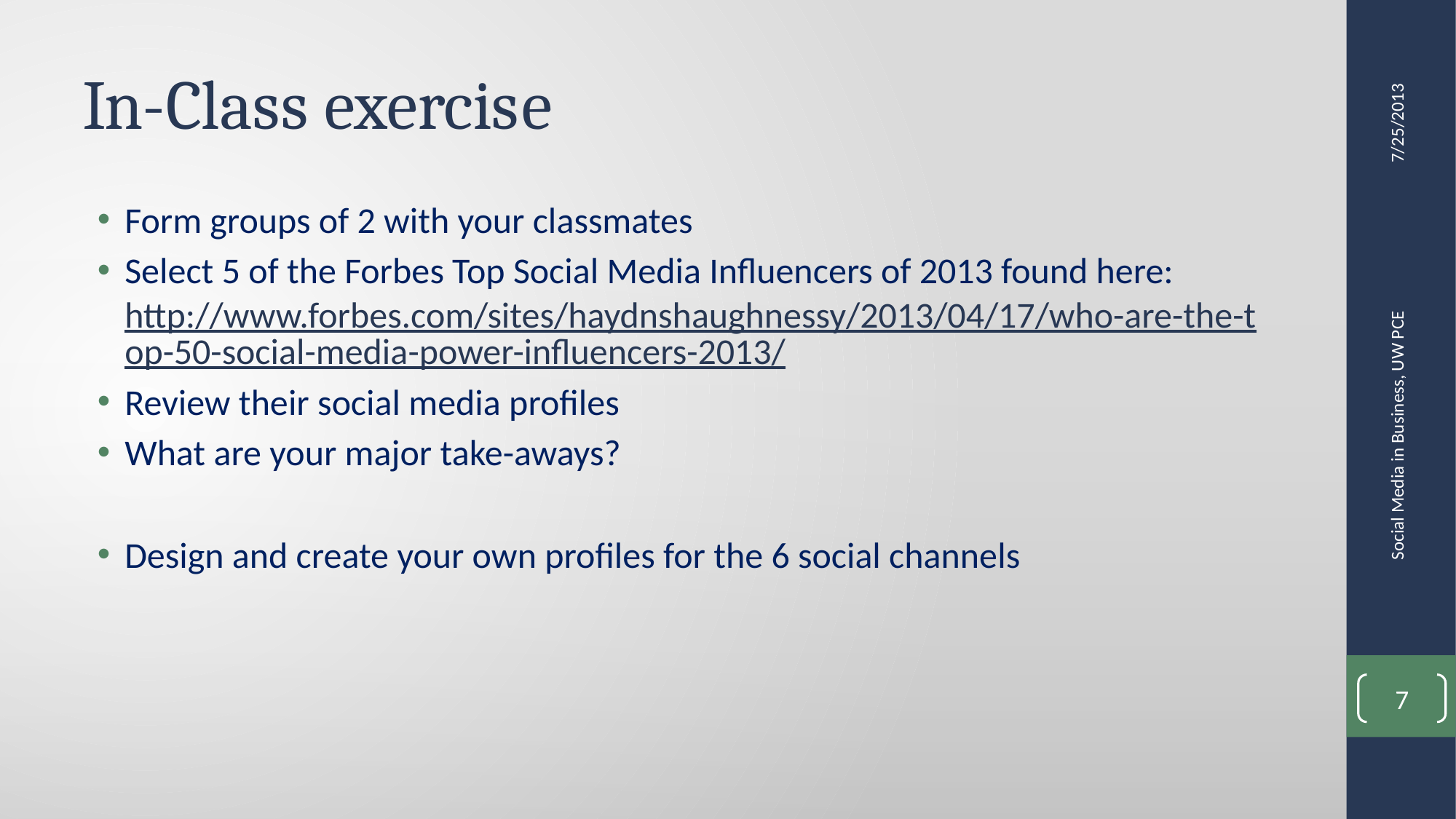

# In-Class exercise
7/25/2013
Form groups of 2 with your classmates
Select 5 of the Forbes Top Social Media Influencers of 2013 found here: http://www.forbes.com/sites/haydnshaughnessy/2013/04/17/who-are-the-top-50-social-media-power-influencers-2013/
Review their social media profiles
What are your major take-aways?

Design and create your own profiles for the 6 social channels
Social Media in Business, UW PCE
7